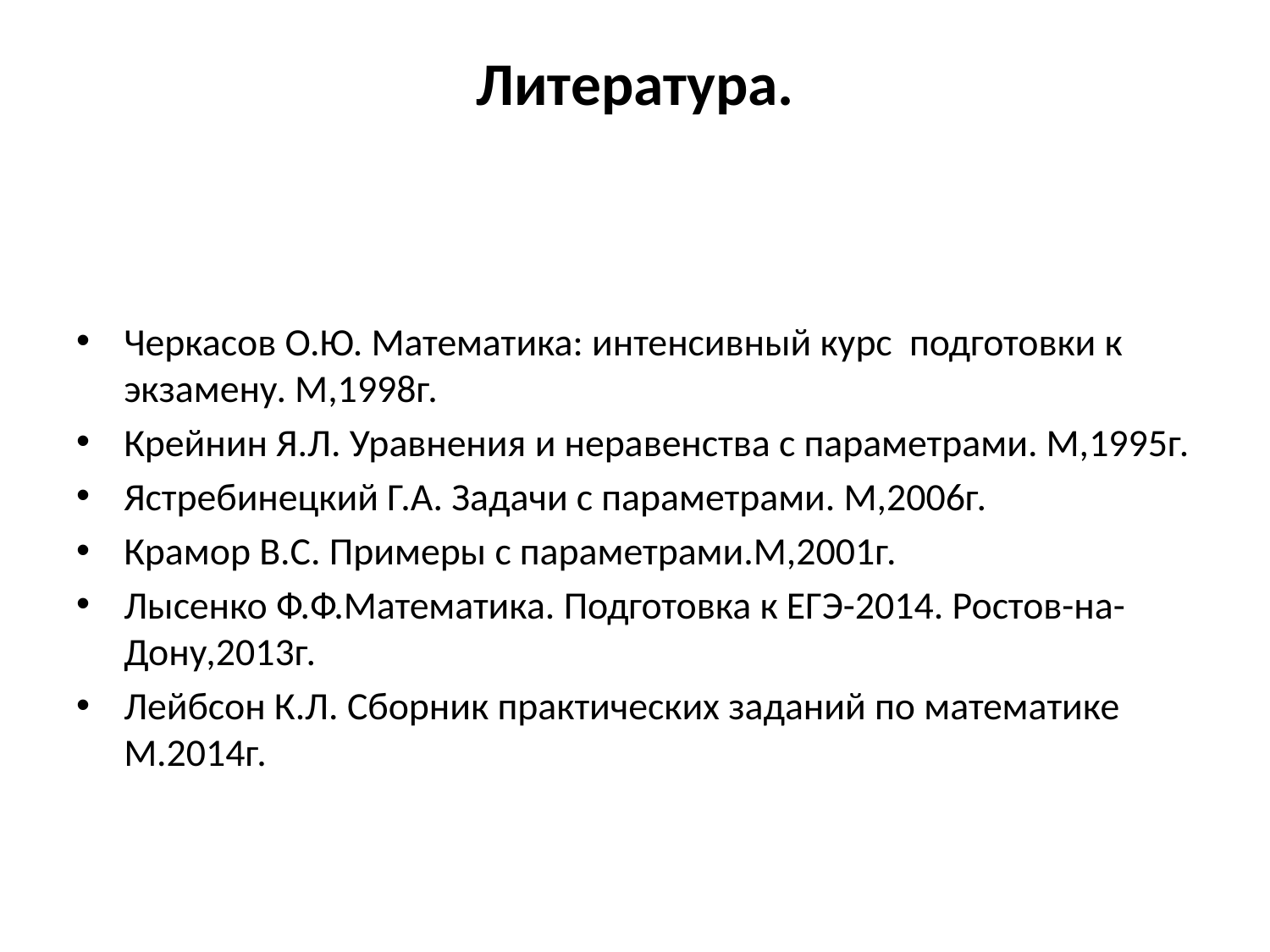

# Литература.

Черкасов О.Ю. Математика: интенсивный курс  подготовки к экзамену. М,1998г.
Крейнин Я.Л. Уравнения и неравенства с параметрами. М,1995г.
Ястребинецкий Г.А. Задачи с параметрами. М,2006г.
Крамор В.С. Примеры с параметрами.М,2001г.
Лысенко Ф.Ф.Математика. Подготовка к ЕГЭ-2014. Ростов-на-Дону,2013г.
Лейбсон К.Л. Сборник практических заданий по математике М.2014г.